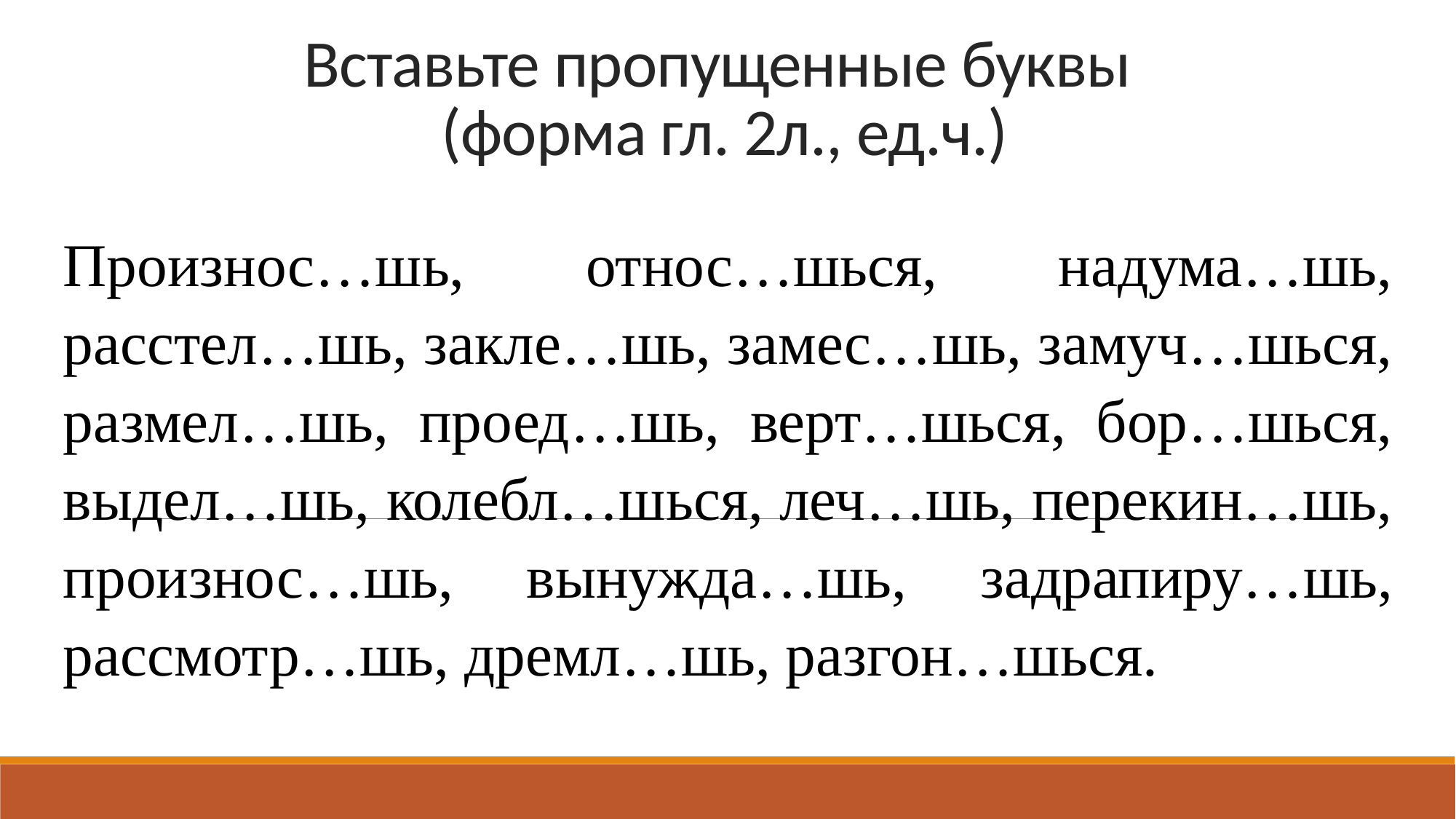

# Вставьте пропущенные буквы (форма гл. 2л., ед.ч.)

Произнос…шь, относ…шься, надума…шь, расстел…шь, закле…шь, замес…шь, замуч…шься, размел…шь, проед…шь, верт…шься, бор…шься, выдел…шь, колебл…шься, леч…шь, перекин…шь, произнос…шь, вынужда…шь, задрапиру…шь, рассмотр…шь, дремл…шь, разгон…шься.